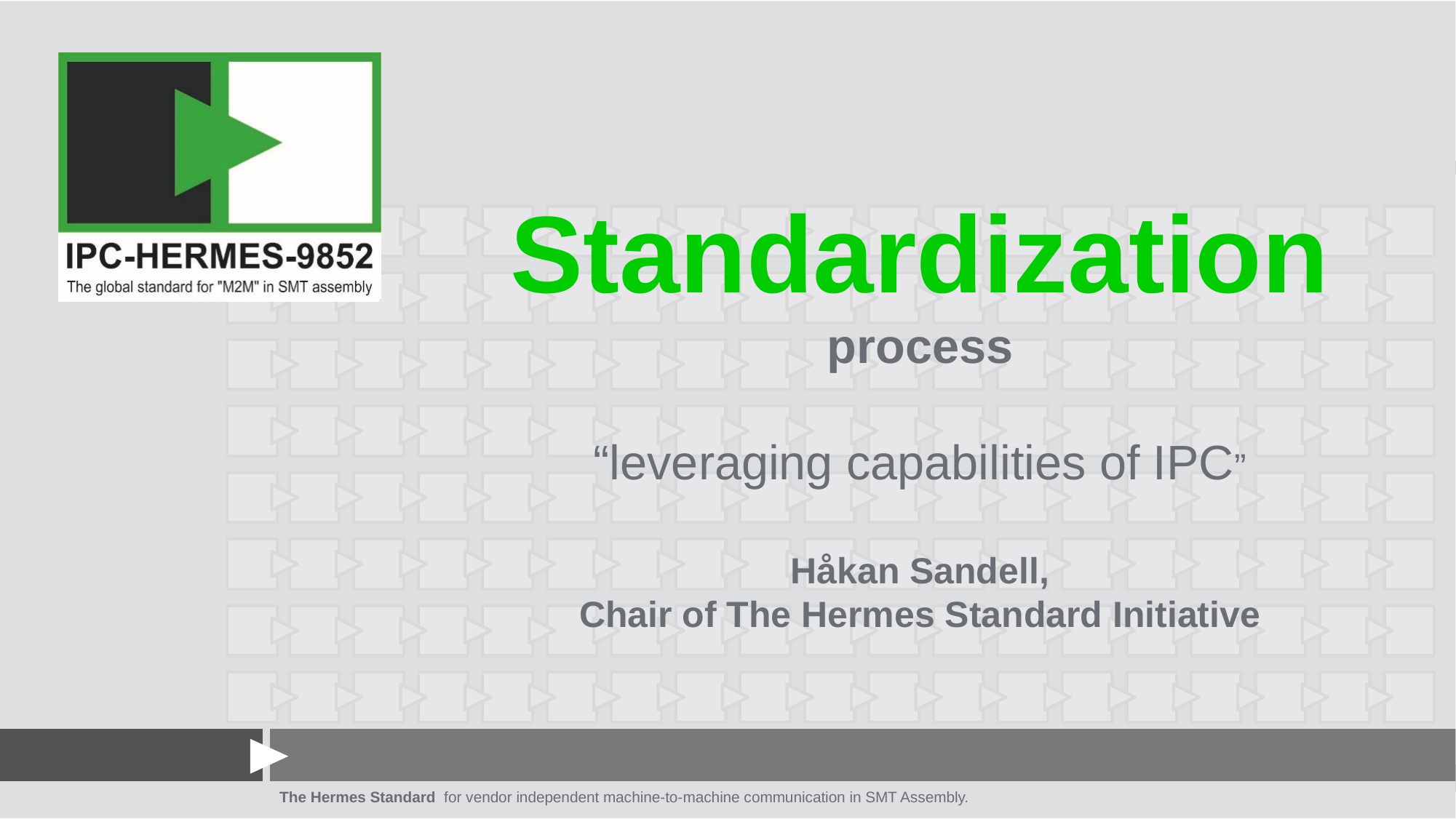

# Standardization process “leveraging capabilities of IPC” Håkan Sandell, Chair of The Hermes Standard Initiative